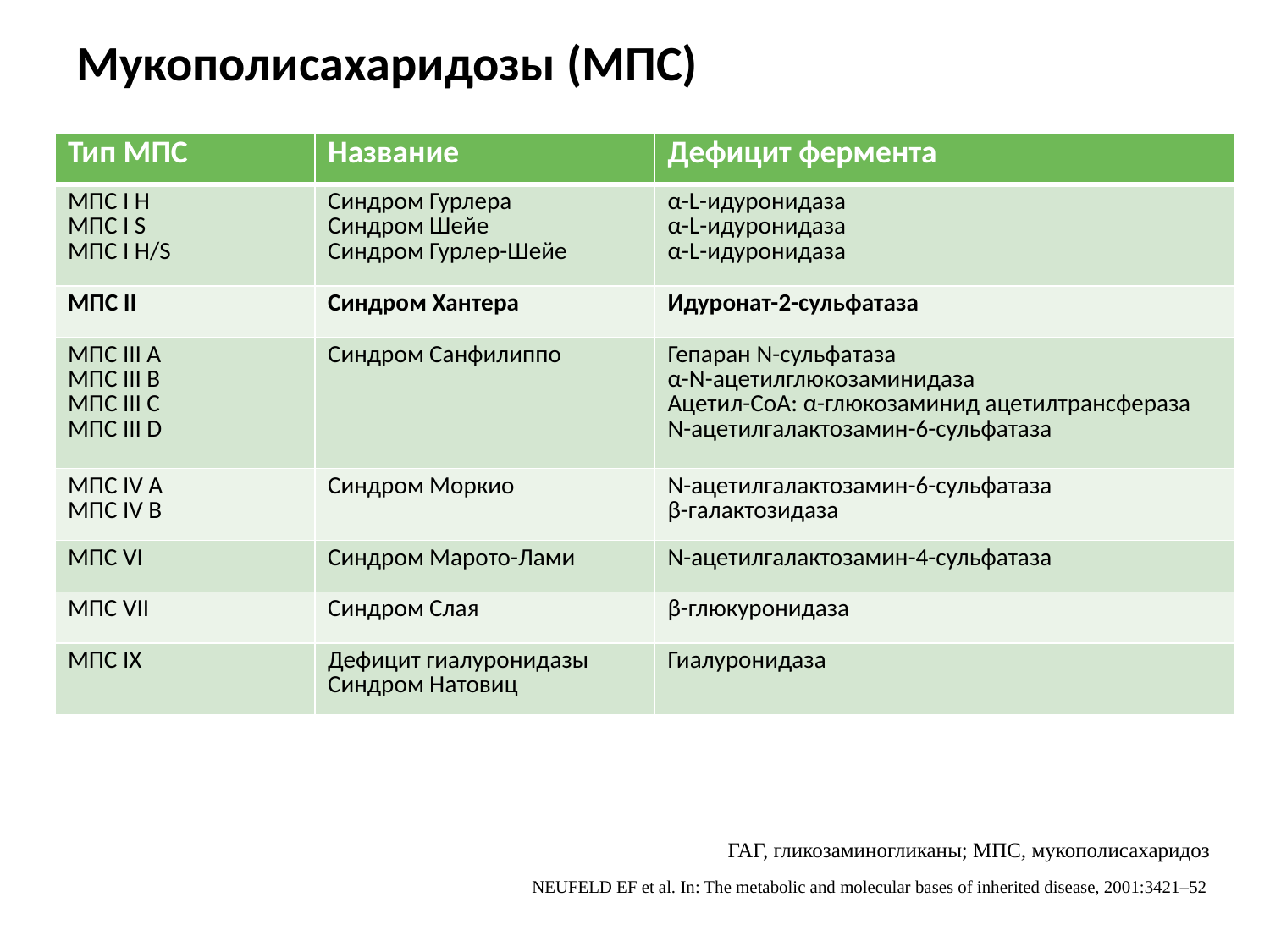

# Мукополисахаридозы (МПС)
| Тип МПС | Название | Дефицит фермента |
| --- | --- | --- |
| МПС I H МПС I S МПС I H/S | Синдром Гурлера Синдром Шейе Синдром Гурлер-Шейе | α-L-идуронидаза α-L-идуронидаза α-L-идуронидаза |
| МПС II | Синдром Хантера | Идуронат-2-сульфатаза |
| МПС III A МПС III B МПС III C MПС III D | Синдром Санфилиппо | Гепаран N-сульфатаза α-N-ацетилглюкозаминидаза Ацетил-CoA: α-глюкозаминид ацетилтрансфераза N-ацетилгалактозамин-6-сульфатаза |
| MПС IV A MПС IV B | Синдром Моркио | N-ацетилгалактозамин-6-сульфатаза β-галактозидаза |
| MПС VI | Синдром Марото-Лами | N-ацетилгалактозамин-4-сульфатаза |
| MПС VII | Синдром Слая | β-глюкуронидаза |
| MПС IX | Дефицит гиалуронидазы Синдром Натовиц | Гиалуронидаза |
ГАГ, гликозаминогликаны; МПС, мукополисахаридоз
 NEUFELD EF et al. In: The metabolic and molecular bases of inherited disease, 2001:3421–52